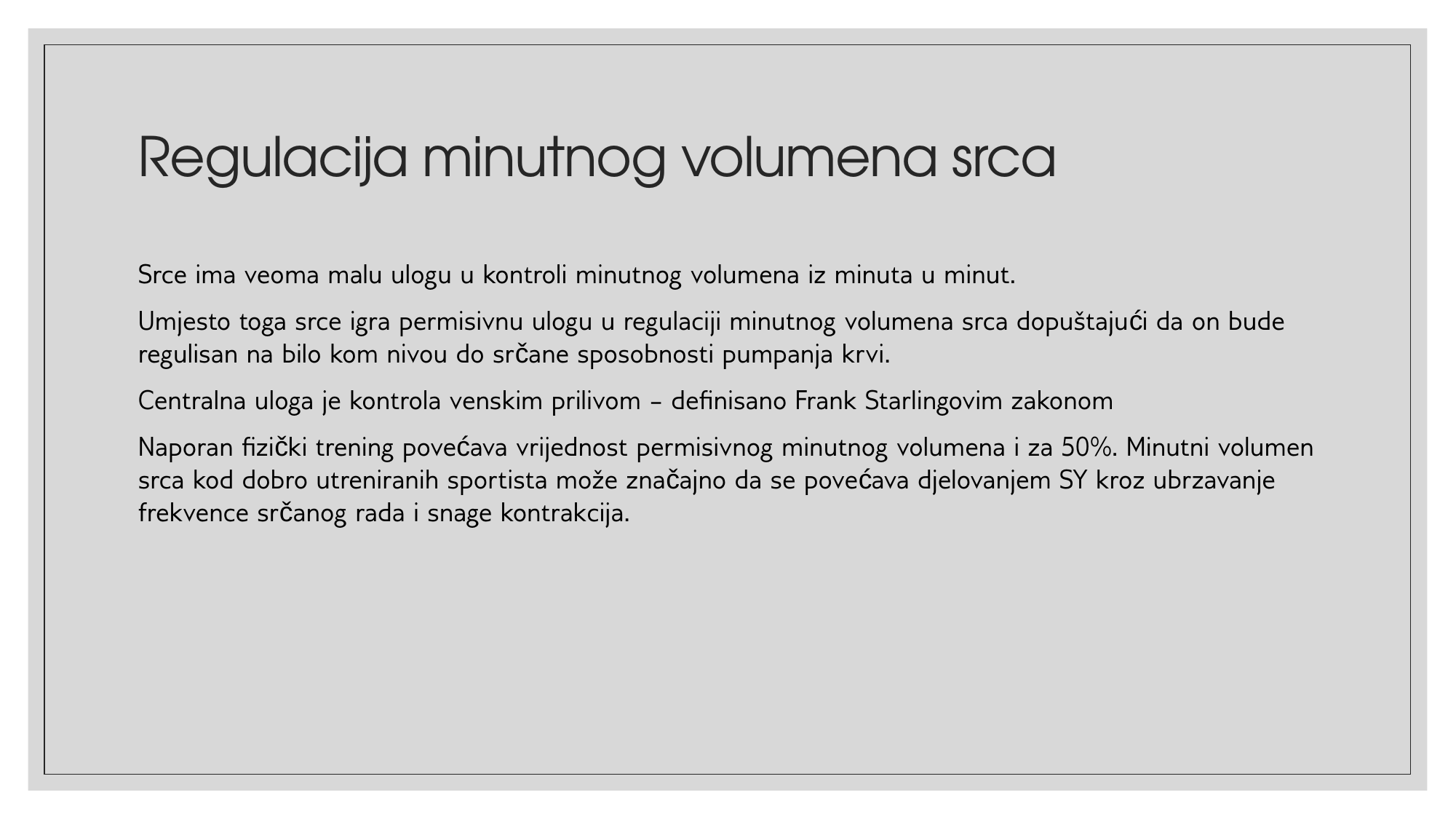

# Regulacija minutnog volumena srca
Srce ima veoma malu ulogu u kontroli minutnog volumena iz minuta u minut.
Umjesto toga srce igra permisivnu ulogu u regulaciji minutnog volumena srca dopuštajući da on bude regulisan na bilo kom nivou do srčane sposobnosti pumpanja krvi.
Centralna uloga je kontrola venskim prilivom – definisano Frank Starlingovim zakonom
Naporan fizički trening povećava vrijednost permisivnog minutnog volumena i za 50%. Minutni volumen srca kod dobro utreniranih sportista može značajno da se povećava djelovanjem SY kroz ubrzavanje frekvence srčanog rada i snage kontrakcija.